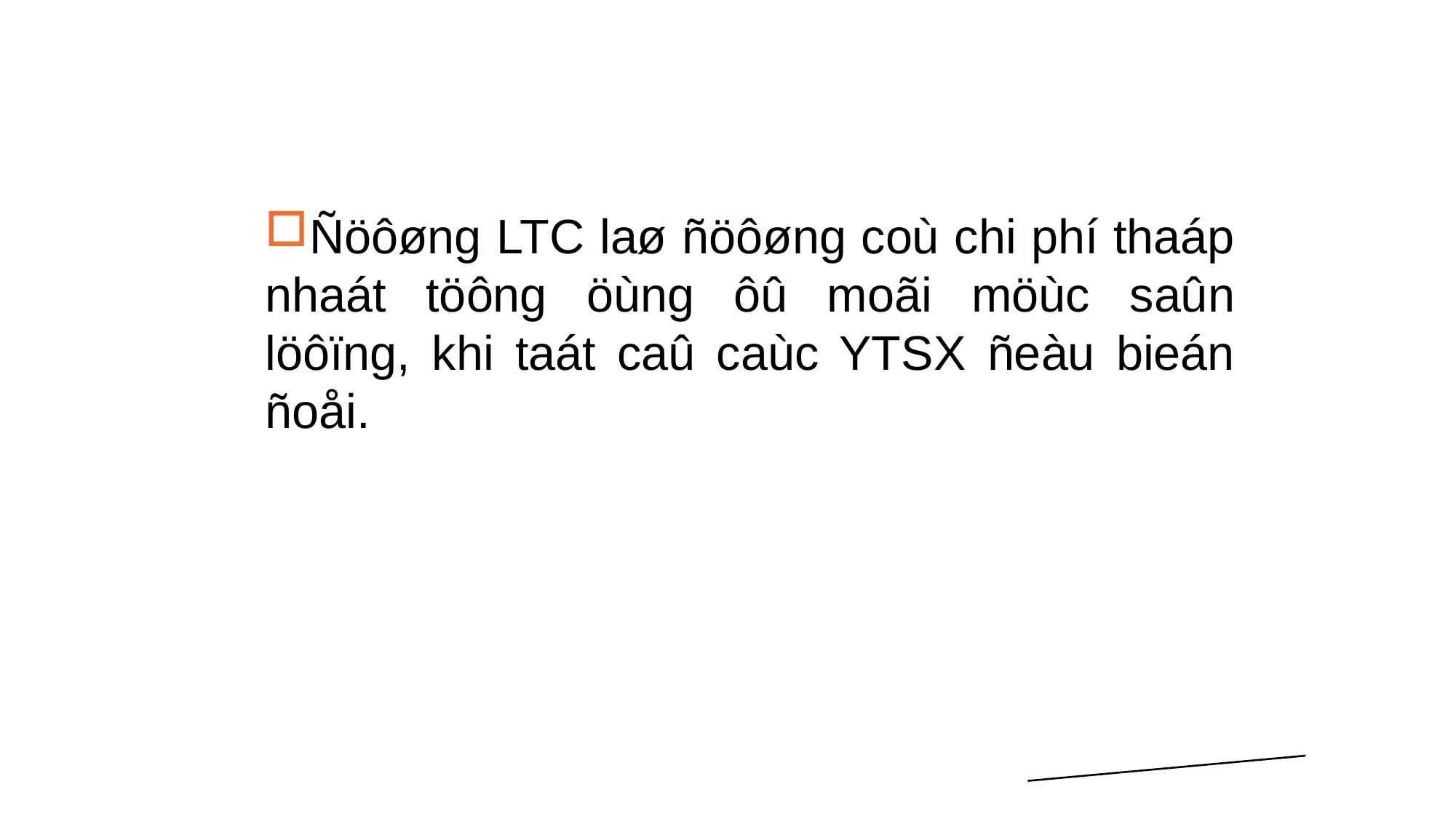

Ñöôøng LTC laø ñöôøng coù chi phí thaáp nhaát töông öùng ôû moãi möùc saûn löôïng, khi taát caû caùc YTSX ñeàu bieán ñoåi.